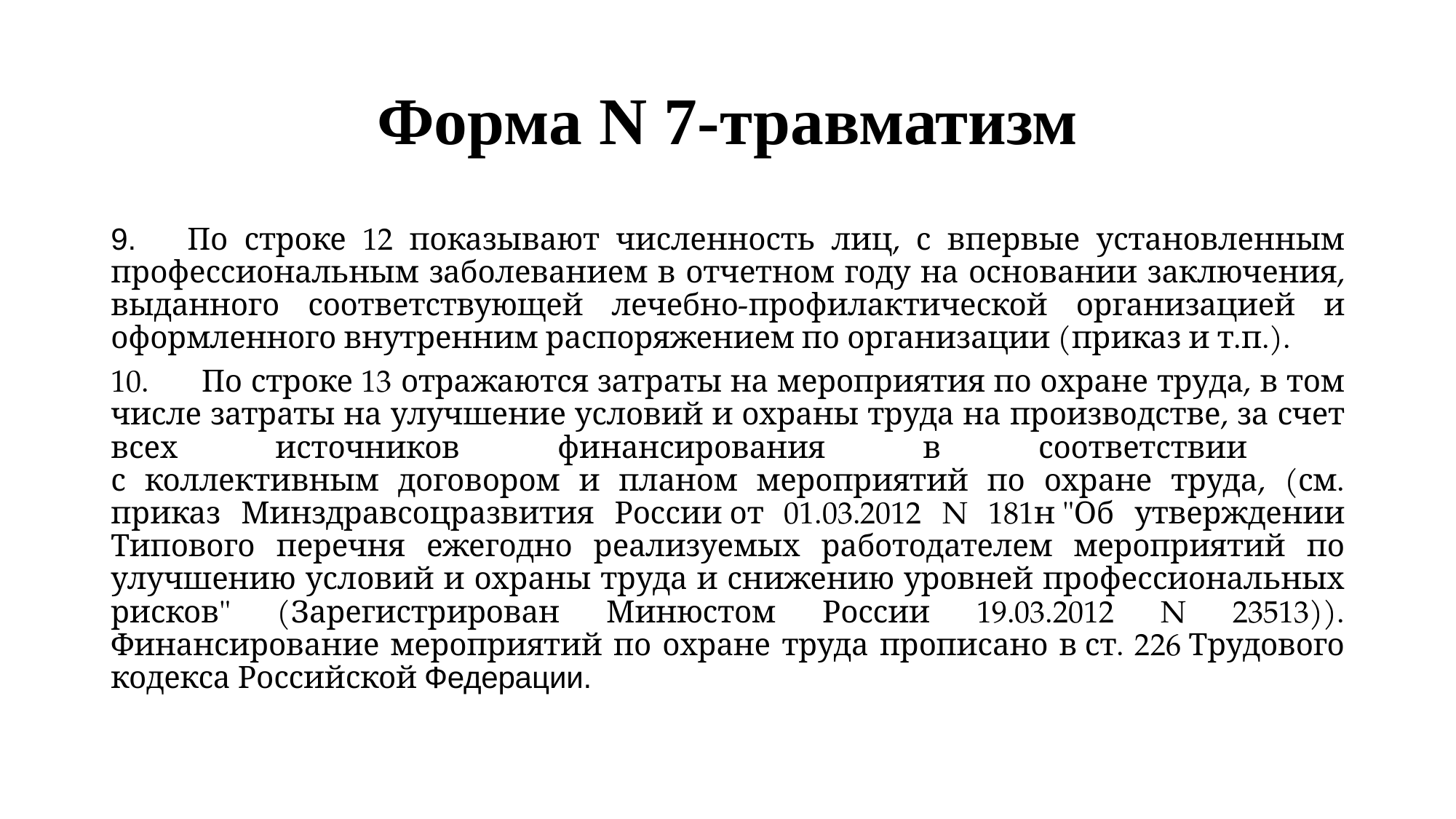

# Форма N 7-травматизм
9.   По строке 12 показывают численность лиц, с впервые установленным профессиональным заболеванием в отчетном году на основании заключения, выданного соответствующей лечебно-профилактической организацией и оформленного внутренним распоряжением по организации (приказ и т.п.).
10.      По строке 13 отражаются затраты на мероприятия по охране труда, в том числе затраты на улучшение условий и охраны труда на производстве, за счет всех источников финансирования в соответствии
с коллективным договором и планом мероприятий по охране труда, (см. приказ Минздравсоцразвития России от 01.03.2012 N 181н "Об утверждении Типового перечня ежегодно реализуемых работодателем мероприятий по улучшению условий и охраны труда и снижению уровней профессиональных рисков" (Зарегистрирован Минюстом России 19.03.2012 N 23513)). Финансирование мероприятий по охране труда прописано в ст. 226 Трудового кодекса Российской Федерации.